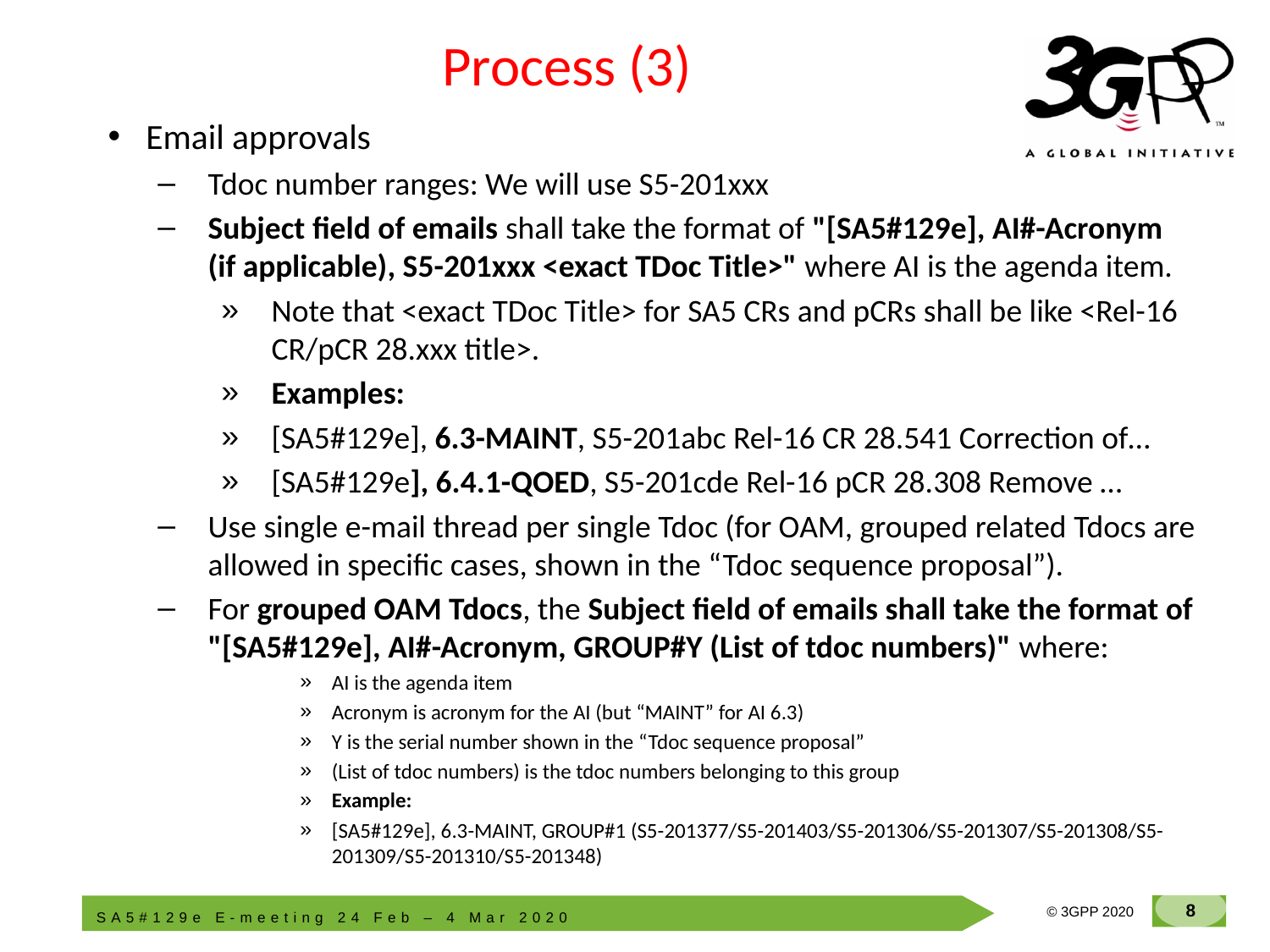

# Process (3)

Email approvals
Tdoc number ranges: We will use S5-201xxx
Subject field of emails shall take the format of "[SA5#129e], AI#-Acronym (if applicable), S5-201xxx <exact TDoc Title>" where AI is the agenda item.
Note that <exact TDoc Title> for SA5 CRs and pCRs shall be like <Rel-16 CR/pCR 28.xxx title>.
Examples:
[SA5#129e], 6.3-MAINT, S5-201abc Rel-16 CR 28.541 Correction of…
[SA5#129e], 6.4.1-QOED, S5-201cde Rel-16 pCR 28.308 Remove …
Use single e-mail thread per single Tdoc (for OAM, grouped related Tdocs are allowed in specific cases, shown in the “Tdoc sequence proposal”).
For grouped OAM Tdocs, the Subject field of emails shall take the format of "[SA5#129e], AI#-Acronym, GROUP#Y (List of tdoc numbers)" where:
AI is the agenda item
Acronym is acronym for the AI (but “MAINT” for AI 6.3)
Y is the serial number shown in the “Tdoc sequence proposal”
(List of tdoc numbers) is the tdoc numbers belonging to this group
Example:
[SA5#129e], 6.3-MAINT, GROUP#1 (S5-201377/S5-201403/S5-201306/S5-201307/S5-201308/S5-201309/S5-201310/S5-201348)